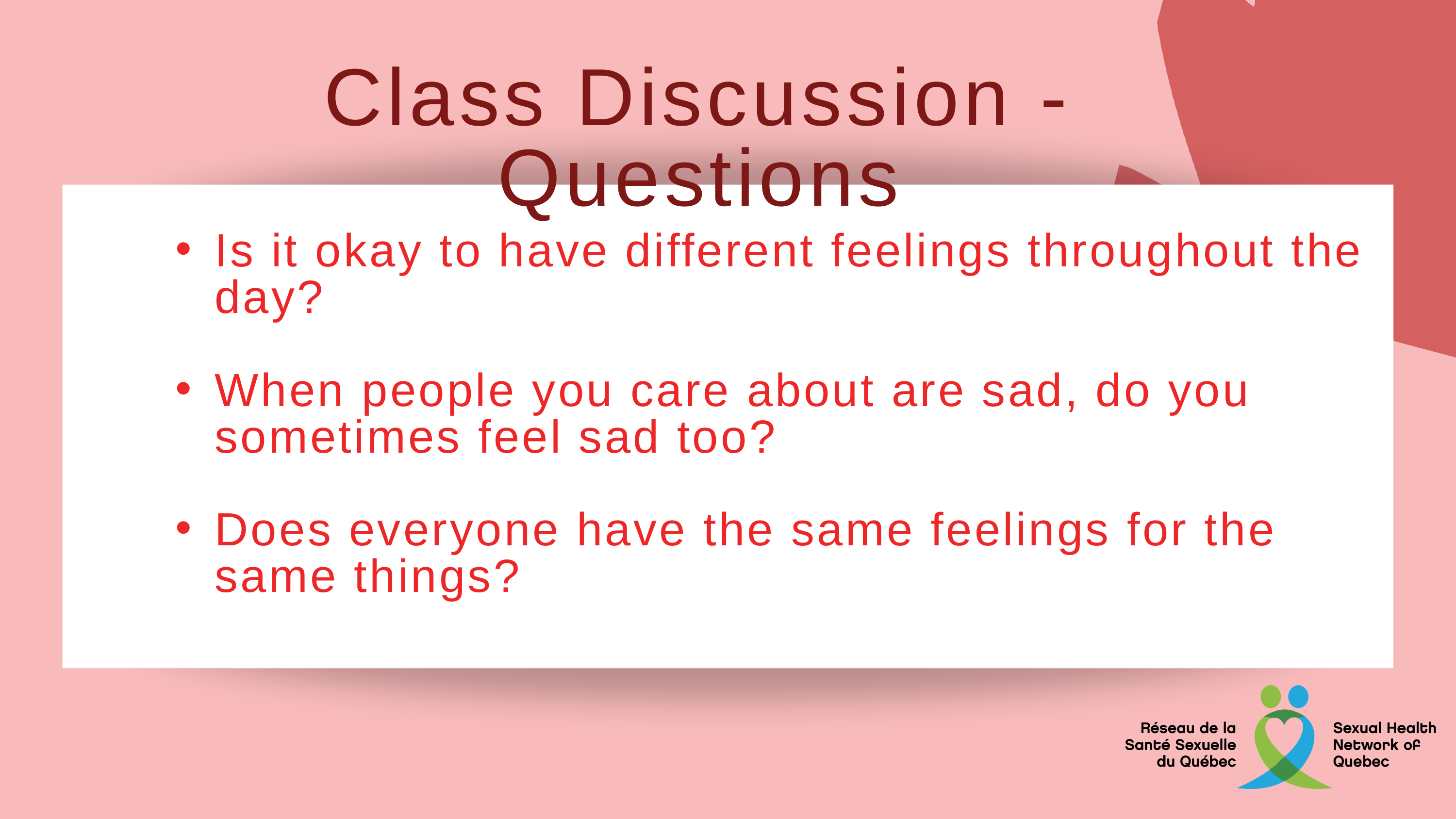

Class Discussion - Questions
Is it okay to have different feelings throughout the day?

When people you care about are sad, do you sometimes feel sad too?

Does everyone have the same feelings for the same things?